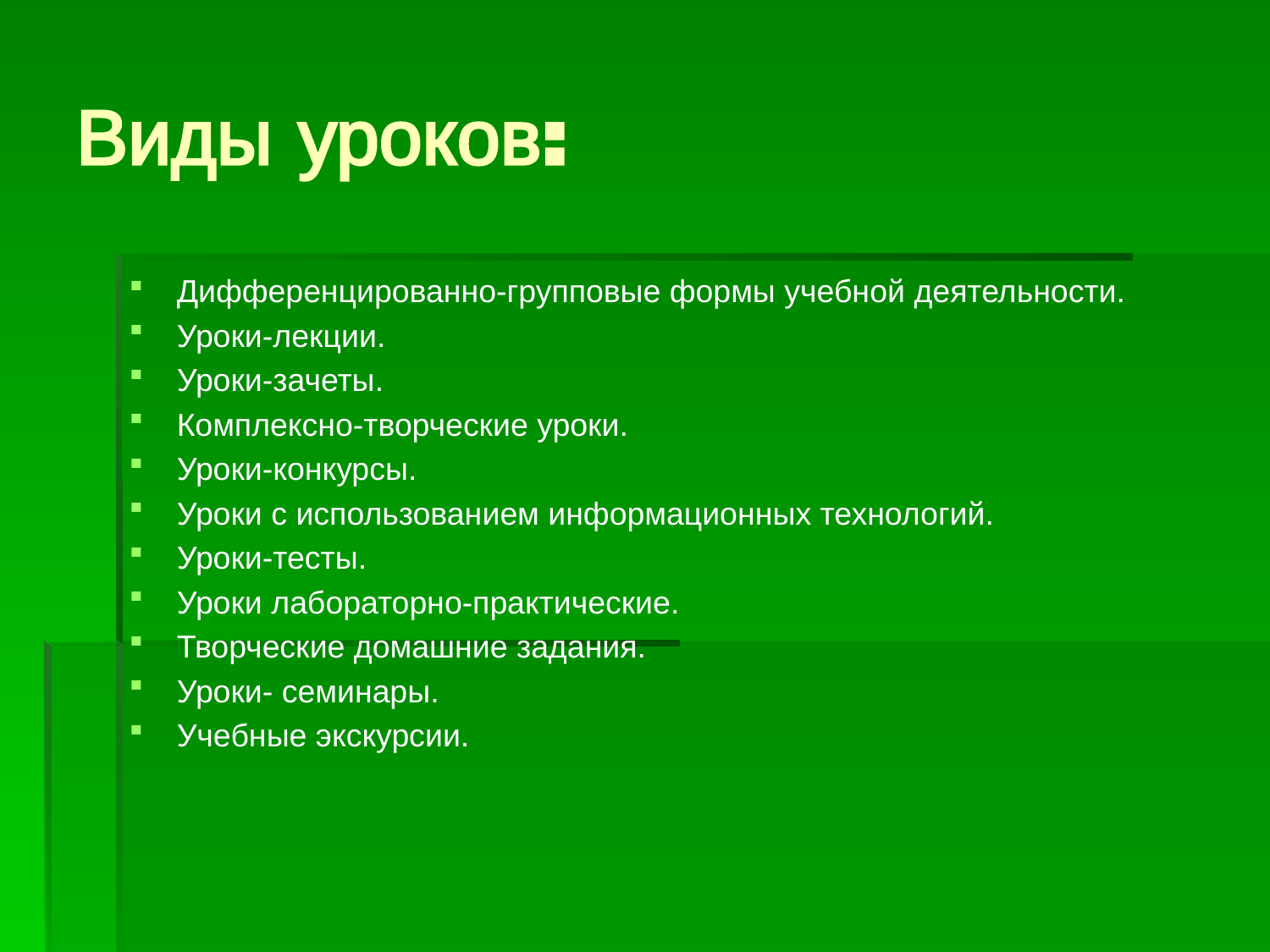

# Виды уроков:
Дифференцированно-групповые формы учебной деятельности.
Уроки-лекции.
Уроки-зачеты.
Комплексно-творческие уроки.
Уроки-конкурсы.
Уроки с использованием информационных технологий.
Уроки-тесты.
Уроки лабораторно-практические.
Творческие домашние задания.
Уроки- семинары.
Учебные экскурсии.